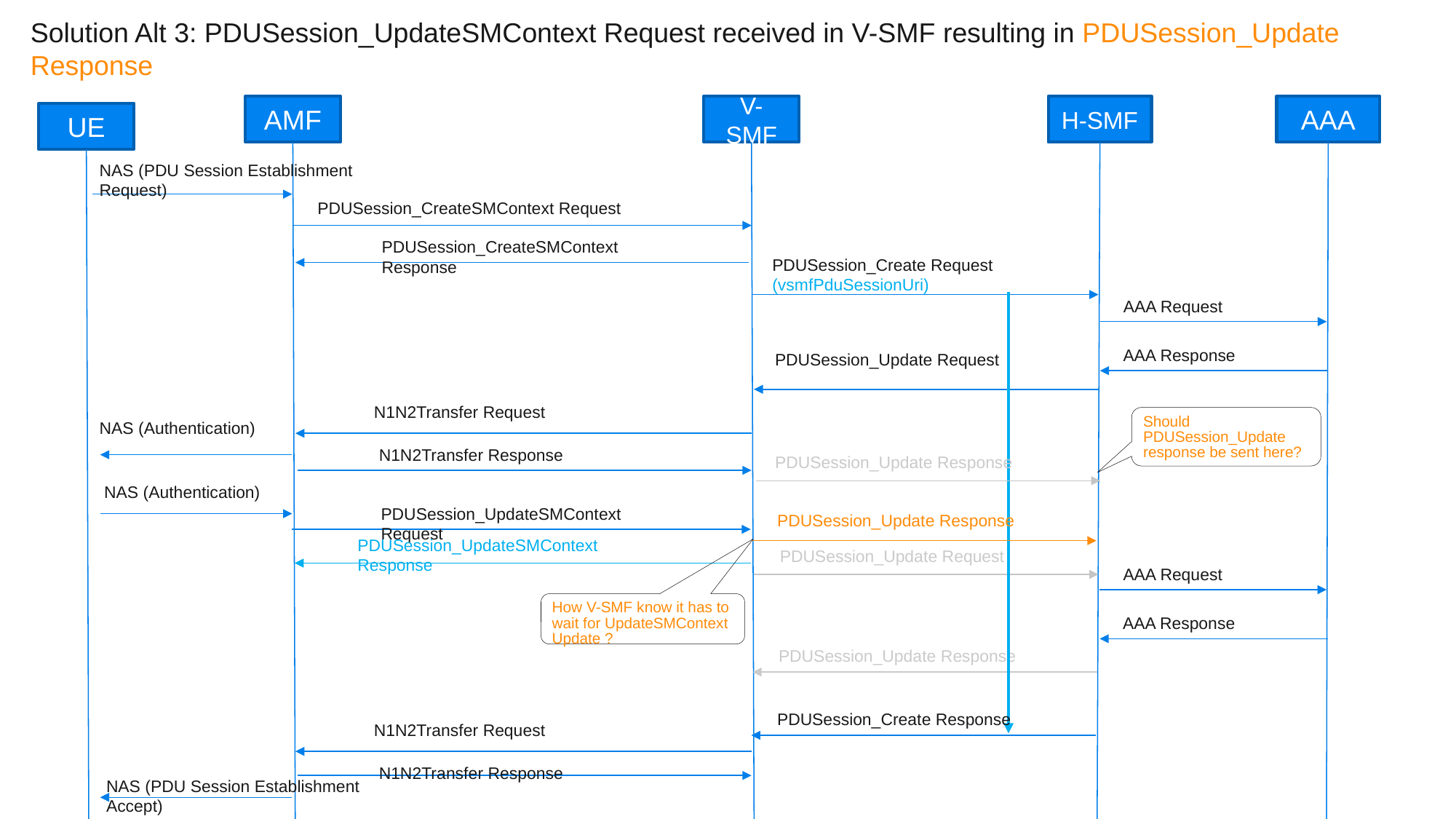

Solution Alt 3: PDUSession_UpdateSMContext Request received in V-SMF resulting in PDUSession_Update Response

AMF
V-SMF
H-SMF
AAA
UE
NAS (PDU Session Establishment Request)
PDUSession_CreateSMContext Request
PDUSession_CreateSMContext Response
PDUSession_Create Request (vsmfPduSessionUri)
AAA Request
AAA Response
PDUSession_Update Request
N1N2Transfer Request
Should PDUSession_Update response be sent here?
NAS (Authentication)
N1N2Transfer Response
PDUSession_Update Response
NAS (Authentication)
PDUSession_UpdateSMContext Request
PDUSession_Update Response
PDUSession_UpdateSMContext Response
PDUSession_Update Request
AAA Request
How V-SMF know it has to wait for UpdateSMContext Update ?
AAA Response
PDUSession_Update Response
PDUSession_Create Response
N1N2Transfer Request
N1N2Transfer Response
NAS (PDU Session Establishment Accept)